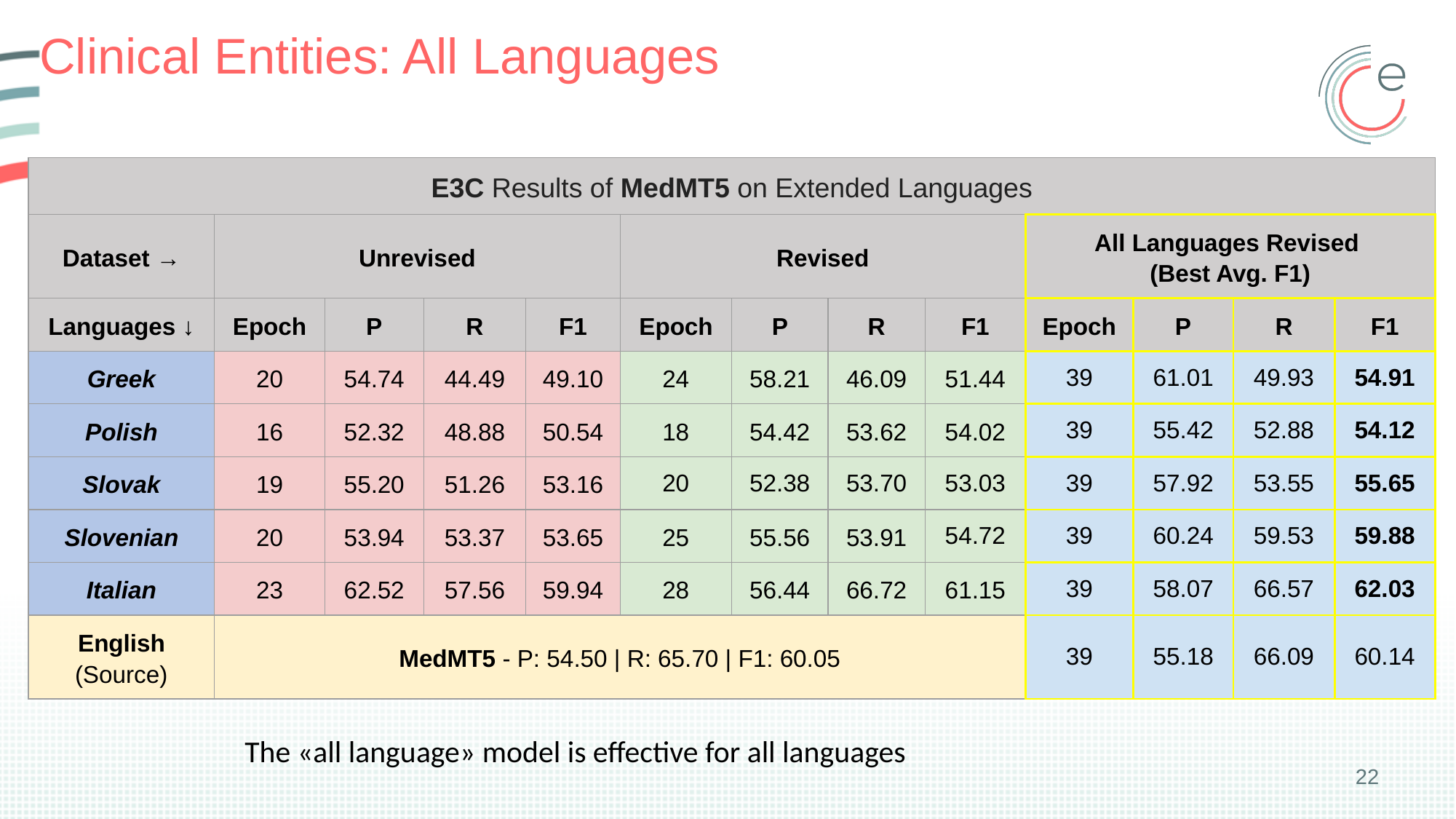

# Clinical Entities: All Languages
| E3C Results of MedMT5 on Extended Languages |  |  |  |  |  |  |  |  |  |  |  |  |
| --- | --- | --- | --- | --- | --- | --- | --- | --- | --- | --- | --- | --- |
| Dataset → | Unrevised |  |  |  | Revised |  |  |  | All Languages Revised (Best Avg. F1) |  |  |  |
| Languages ↓ | Epoch | P | R | F1 | Epoch | P | R | F1 | Epoch | P | R | F1 |
| Greek | 20 | 54.74 | 44.49 | 49.10 | 24 | 58.21 | 46.09 | 51.44 | 39 | 61.01 | 49.93 | 54.91 |
| Polish | 16 | 52.32 | 48.88 | 50.54 | 18 | 54.42 | 53.62 | 54.02 | 39 | 55.42 | 52.88 | 54.12 |
| Slovak | 19 | 55.20 | 51.26 | 53.16 | 20 | 52.38 | 53.70 | 53.03 | 39 | 57.92 | 53.55 | 55.65 |
| Slovenian | 20 | 53.94 | 53.37 | 53.65 | 25 | 55.56 | 53.91 | 54.72 | 39 | 60.24 | 59.53 | 59.88 |
| Italian | 23 | 62.52 | 57.56 | 59.94 | 28 | 56.44 | 66.72 | 61.15 | 39 | 58.07 | 66.57 | 62.03 |
| English (Source) | MedMT5 - P: 54.50 | R: 65.70 | F1: 60.05 |  |  |  |  |  |  |  | 39 | 55.18 | 66.09 | 60.14 |
The «all language» model is effective for all languages